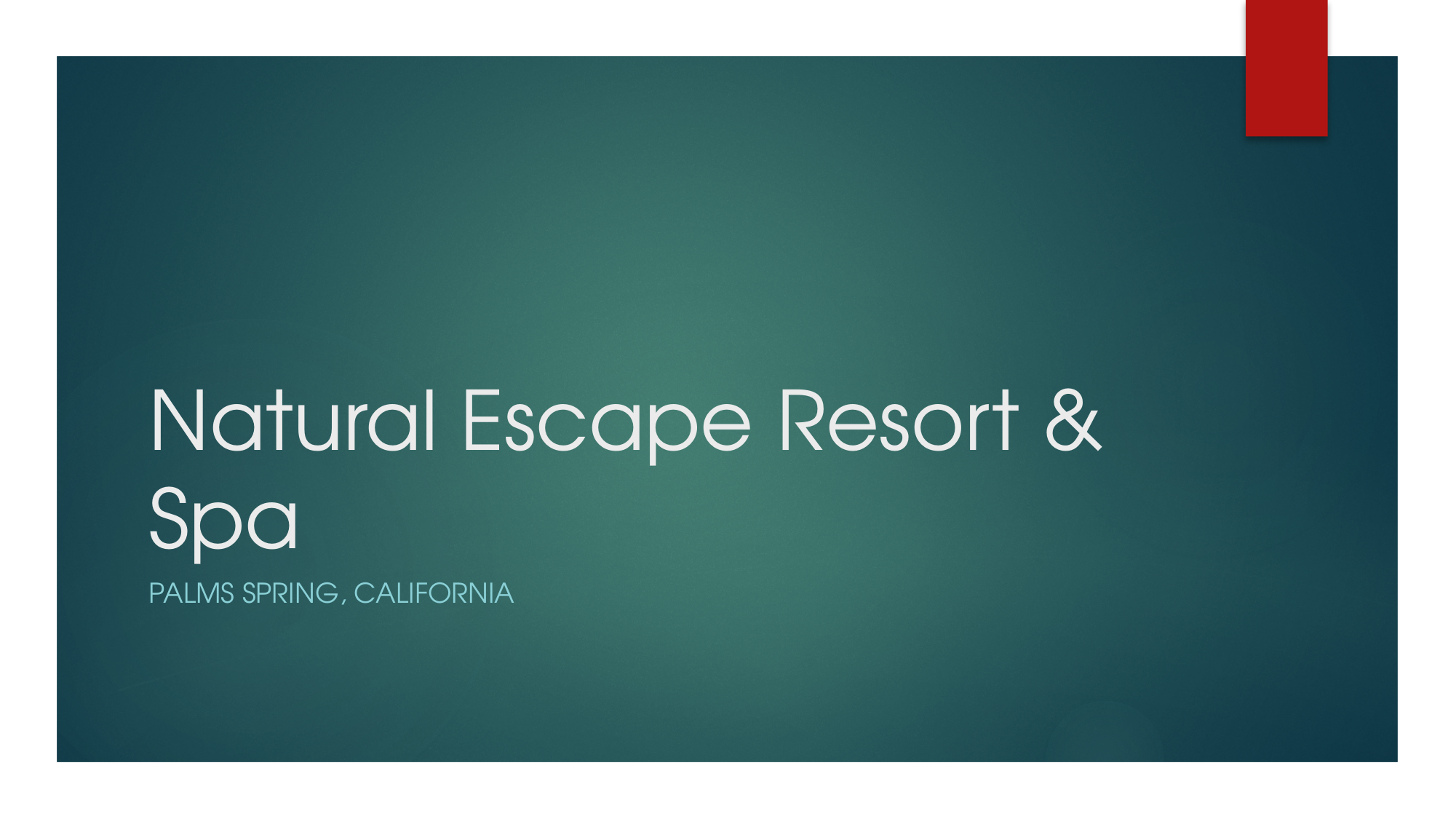

# Natural Escape Resort & Spa
Palms Spring, California